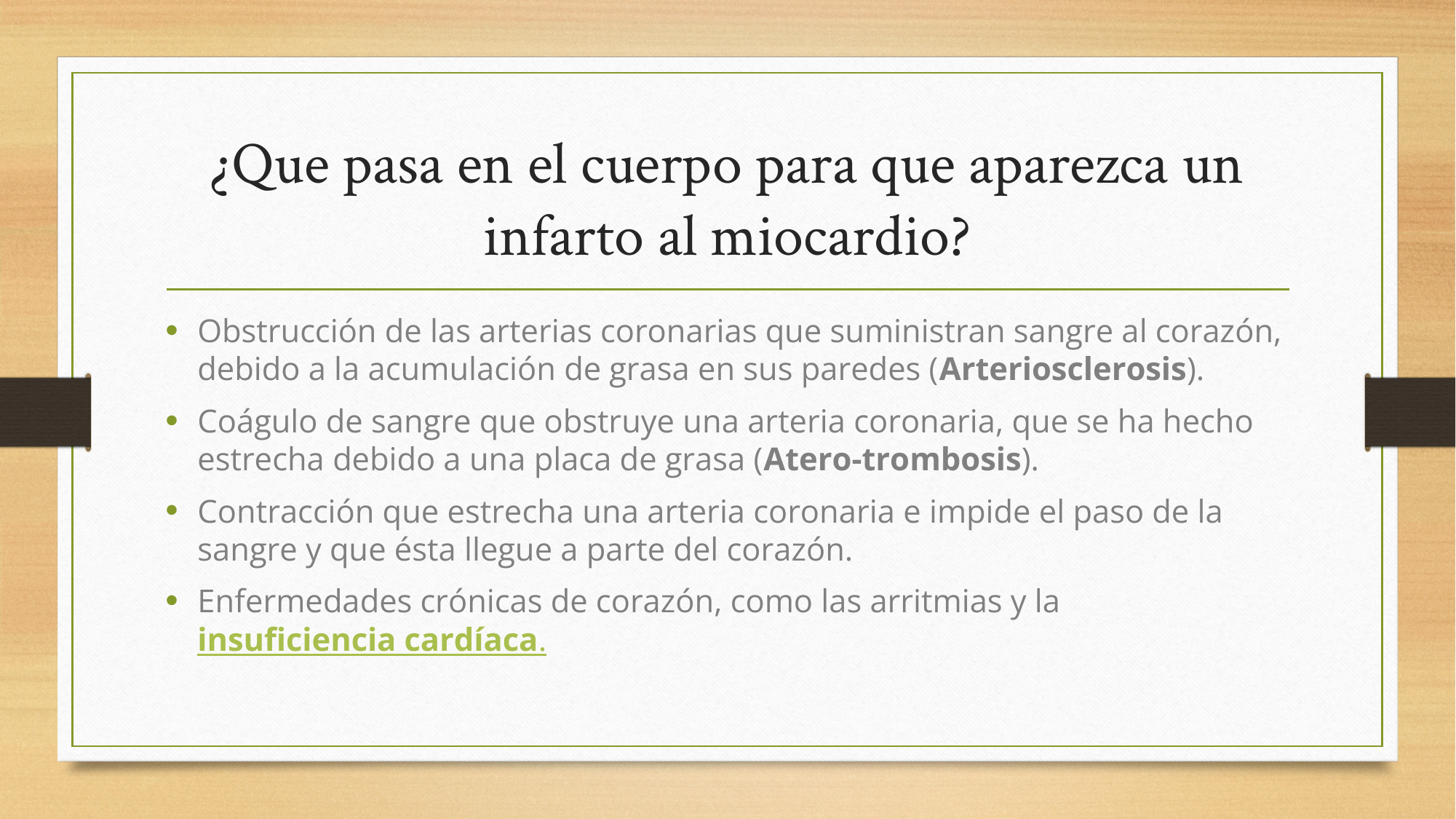

# ¿Que pasa en el cuerpo para que aparezca un infarto al miocardio?
Obstrucción de las arterias coronarias que suministran sangre al corazón, debido a la acumulación de grasa en sus paredes (Arteriosclerosis).
Coágulo de sangre que obstruye una arteria coronaria, que se ha hecho estrecha debido a una placa de grasa (Atero-trombosis).
Contracción que estrecha una arteria coronaria e impide el paso de la sangre y que ésta llegue a parte del corazón.
Enfermedades crónicas de corazón, como las arritmias y la insuficiencia cardíaca.